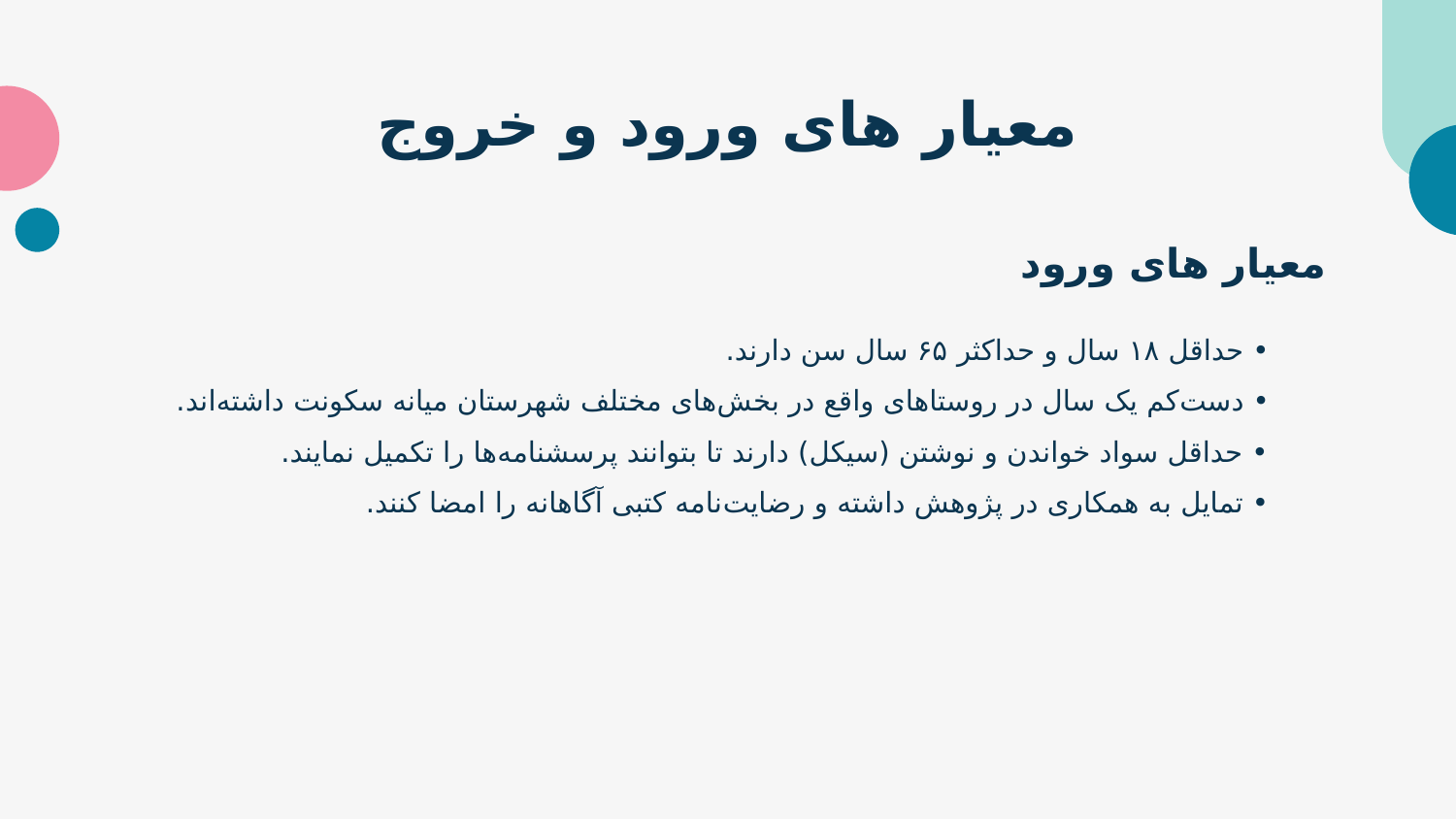

# معیار های ورود و خروج
معیار های ورود
• حداقل ۱۸ سال و حداکثر ۶۵ سال سن دارند.
• دست‌کم یک سال در روستاهای واقع در بخش‌های مختلف شهرستان میانه سکونت داشته‌اند.
• حداقل سواد خواندن و نوشتن (سیکل) دارند تا بتوانند پرسشنامه‌ها را تکمیل نمایند.
• تمایل به همکاری در پژوهش داشته و رضایت‌نامه کتبی آگاهانه را امضا کنند.